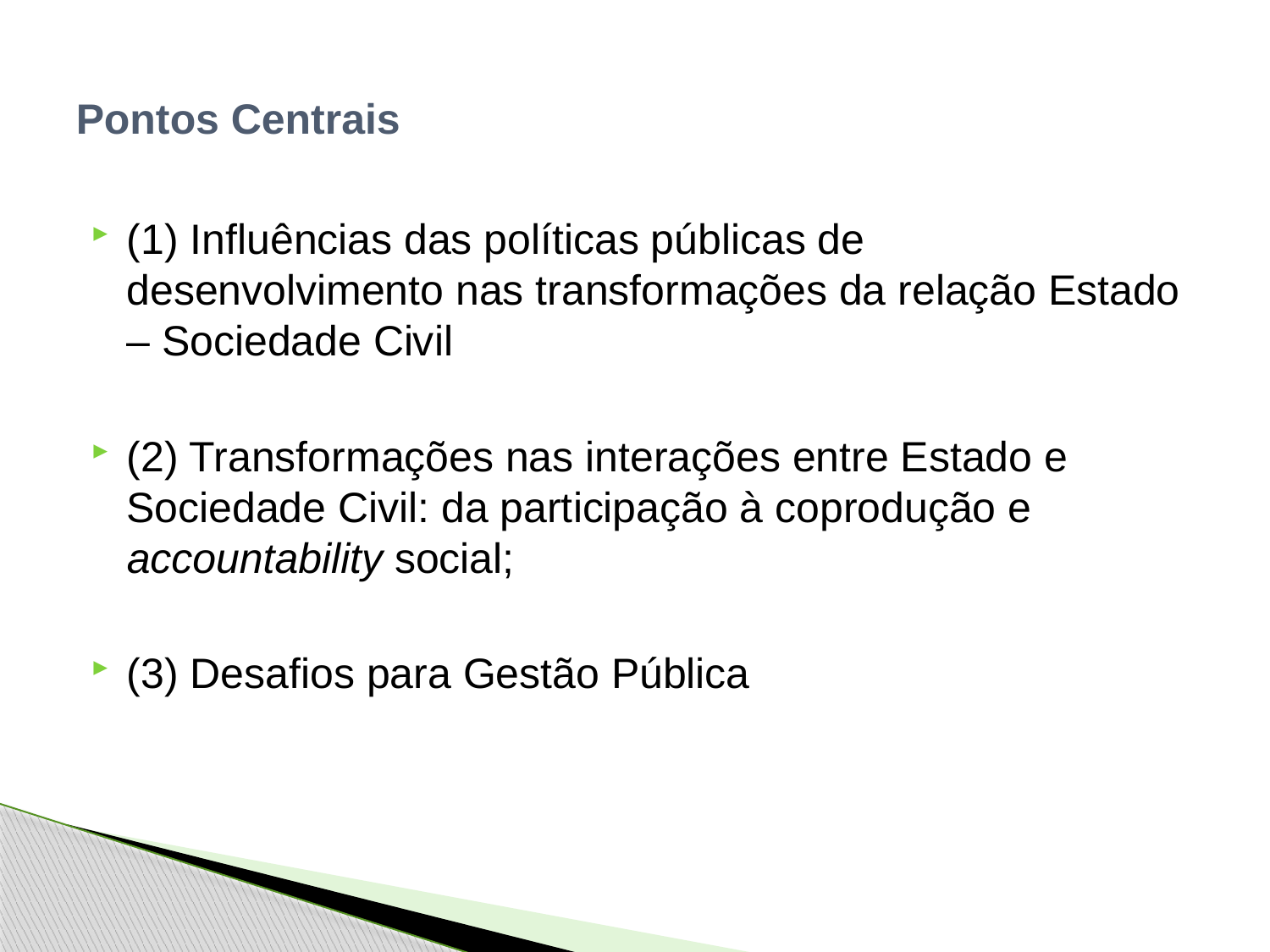

# Pontos Centrais
(1) Influências das políticas públicas de desenvolvimento nas transformações da relação Estado – Sociedade Civil

(2) Transformações nas interações entre Estado e Sociedade Civil: da participação à coprodução e accountability social;

(3) Desafios para Gestão Pública